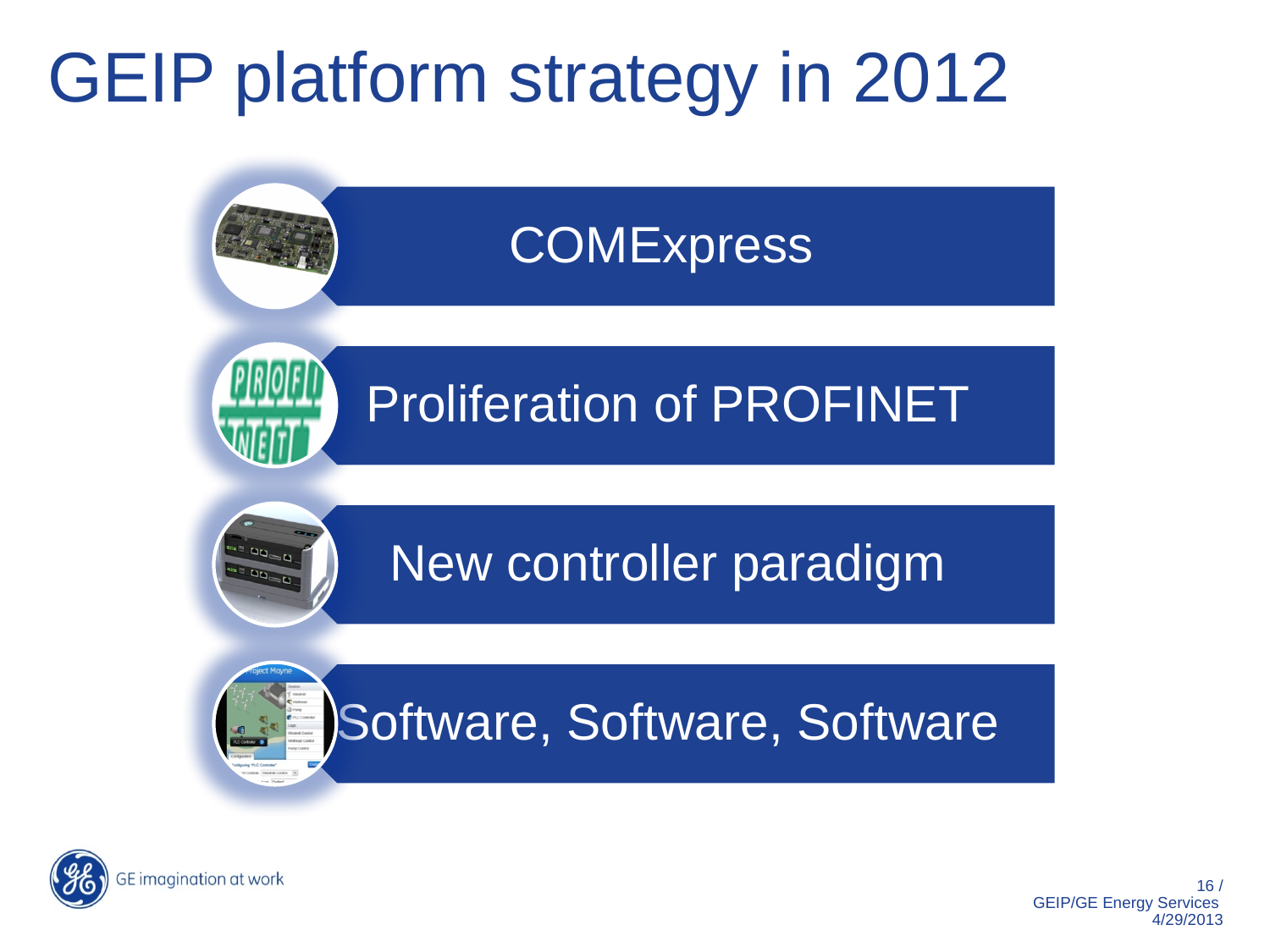

# GEIP platform strategy in 2012
COMExpress
Proliferation of PROFINET
New controller paradigm
Software, Software, Software